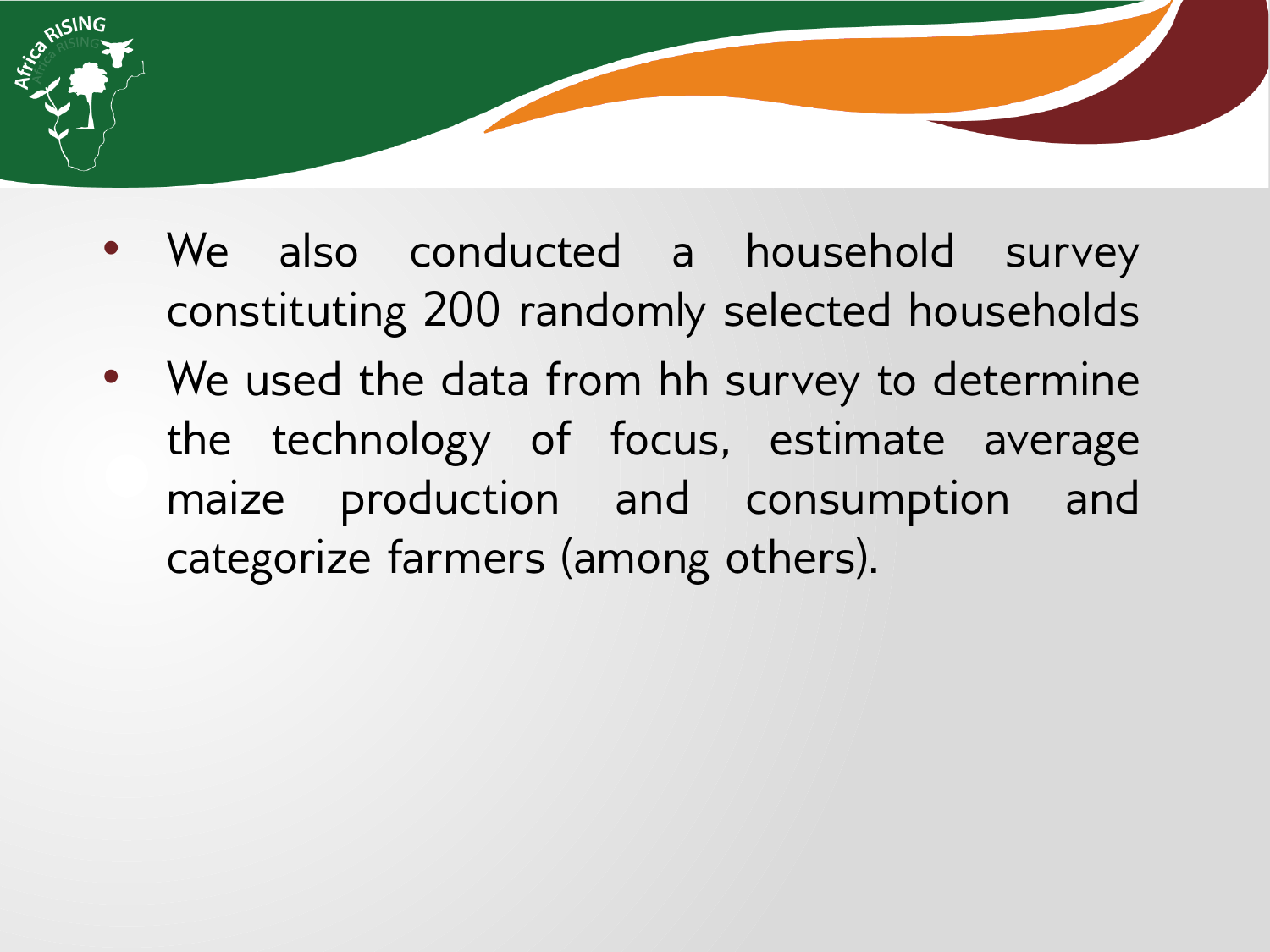

We also conducted a household survey constituting 200 randomly selected households
We used the data from hh survey to determine the technology of focus, estimate average maize production and consumption and categorize farmers (among others).